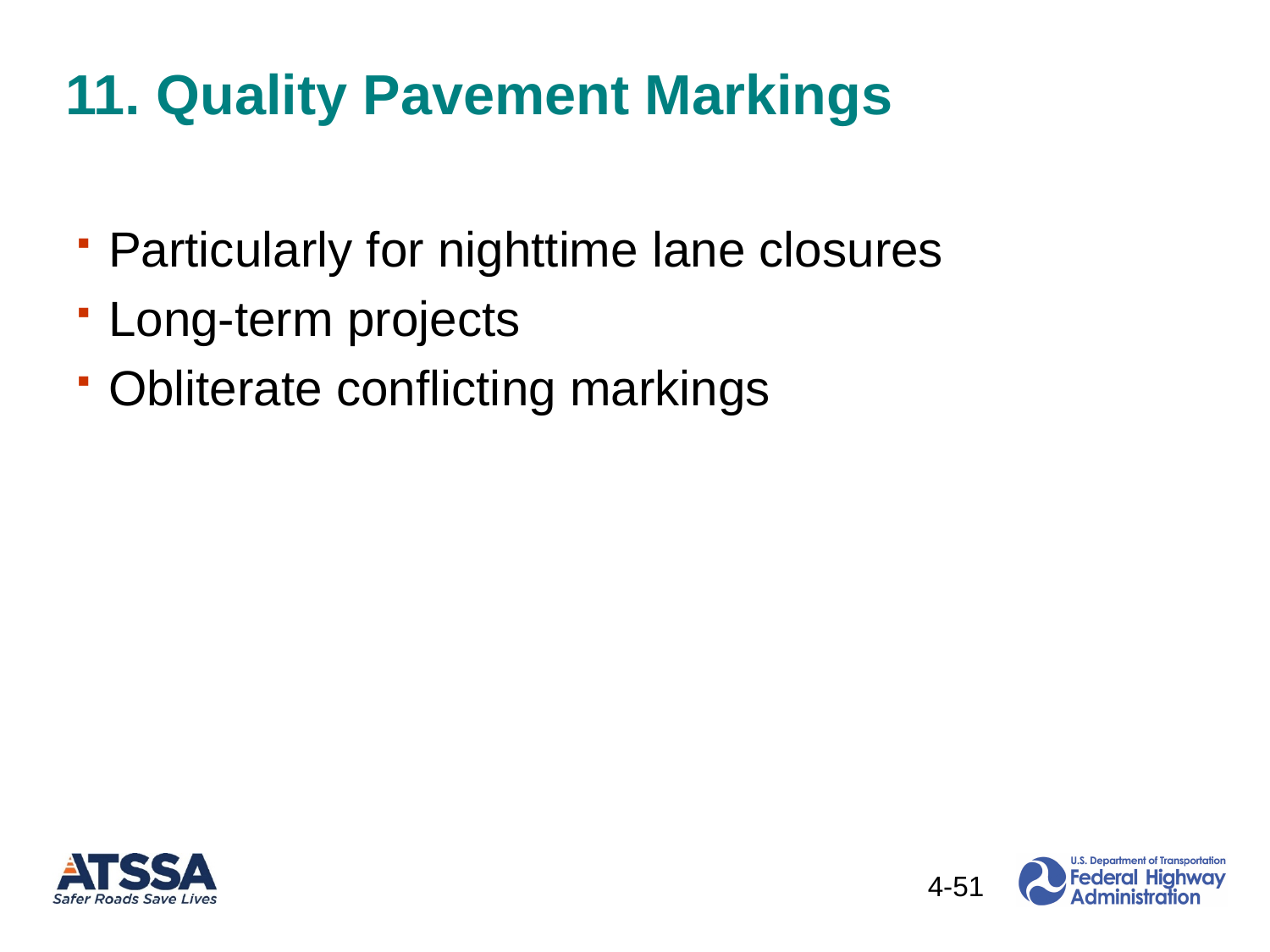

# 11. Quality Pavement Markings
Particularly for nighttime lane closures
Long-term projects
Obliterate conflicting markings